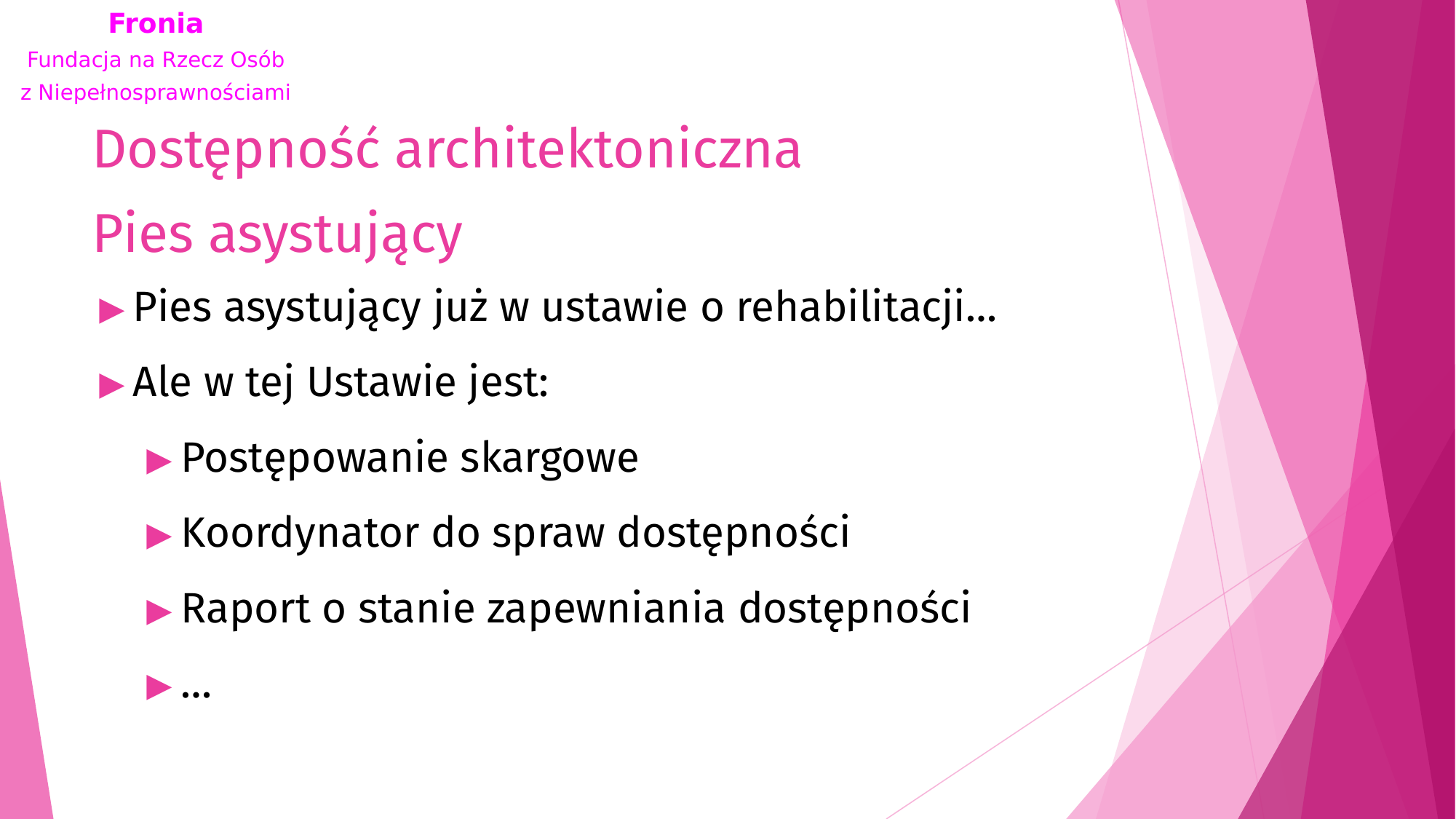

# Dostępność architektoniczna Pies asystujący
Pies asystujący już w ustawie o rehabilitacji…
Ale w tej Ustawie jest:
Postępowanie skargowe
Koordynator do spraw dostępności
Raport o stanie zapewniania dostępności
…